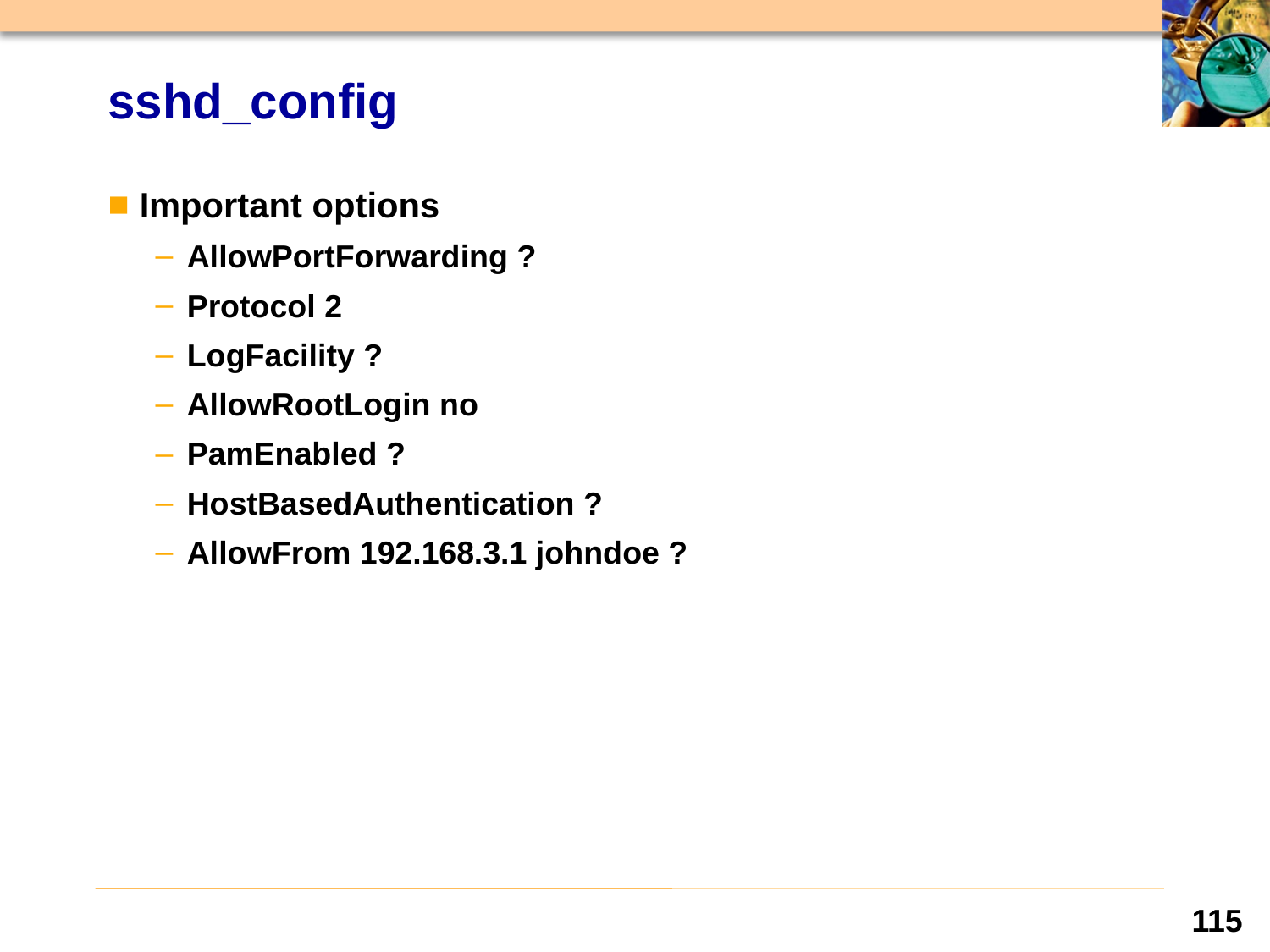

# sshd_config
Important options
AllowPortForwarding ?
Protocol 2
LogFacility ?
AllowRootLogin no
PamEnabled ?
HostBasedAuthentication ?
AllowFrom 192.168.3.1 johndoe ?